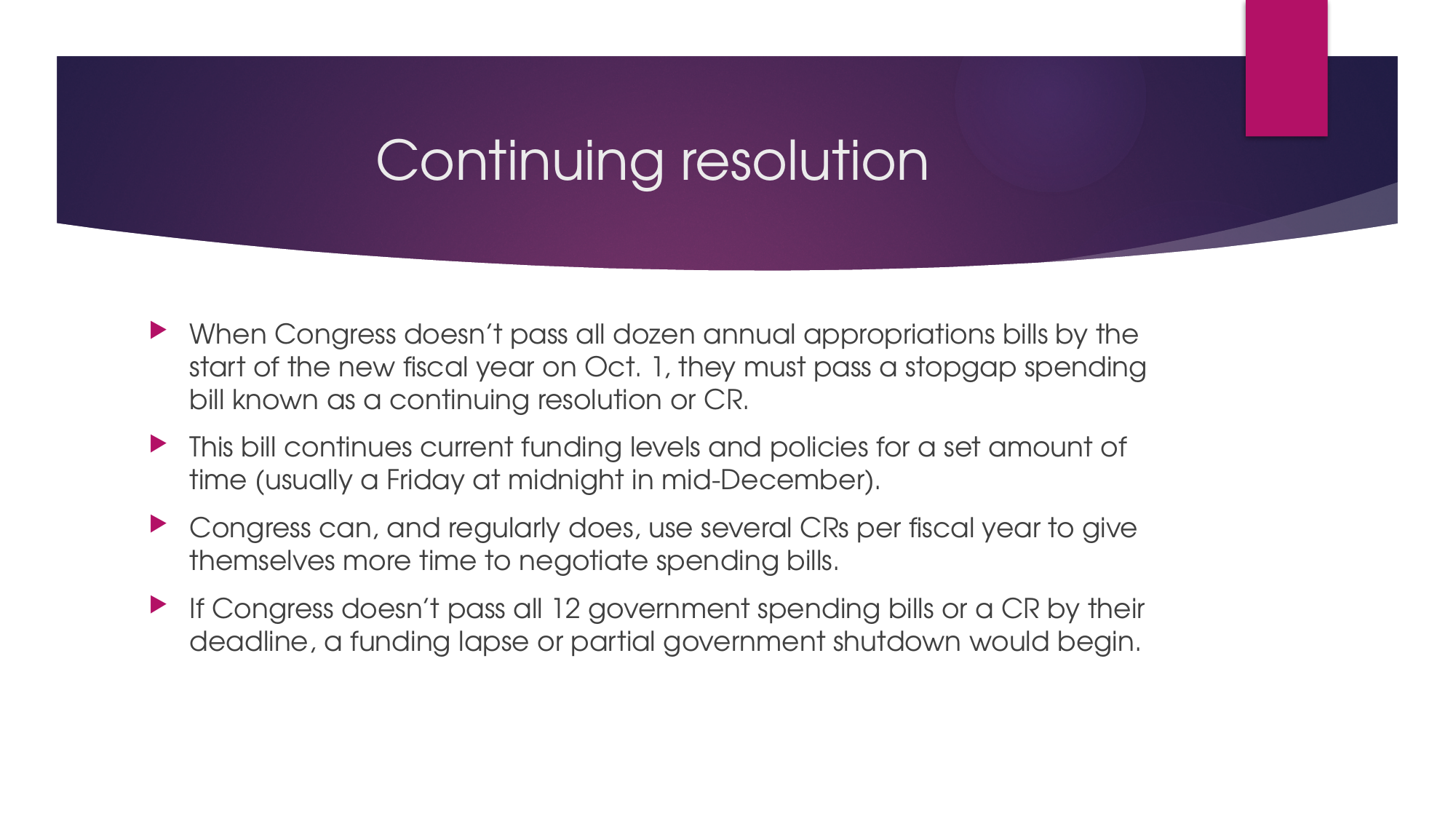

# Continuing resolution
When Congress doesn’t pass all dozen annual appropriations bills by the start of the new fiscal year on Oct. 1, they must pass a stopgap spending bill known as a continuing resolution or CR.
This bill continues current funding levels and policies for a set amount of time (usually a Friday at midnight in mid-December).
Congress can, and regularly does, use several CRs per fiscal year to give themselves more time to negotiate spending bills.
If Congress doesn’t pass all 12 government spending bills or a CR by their deadline, a funding lapse or partial government shutdown would begin.